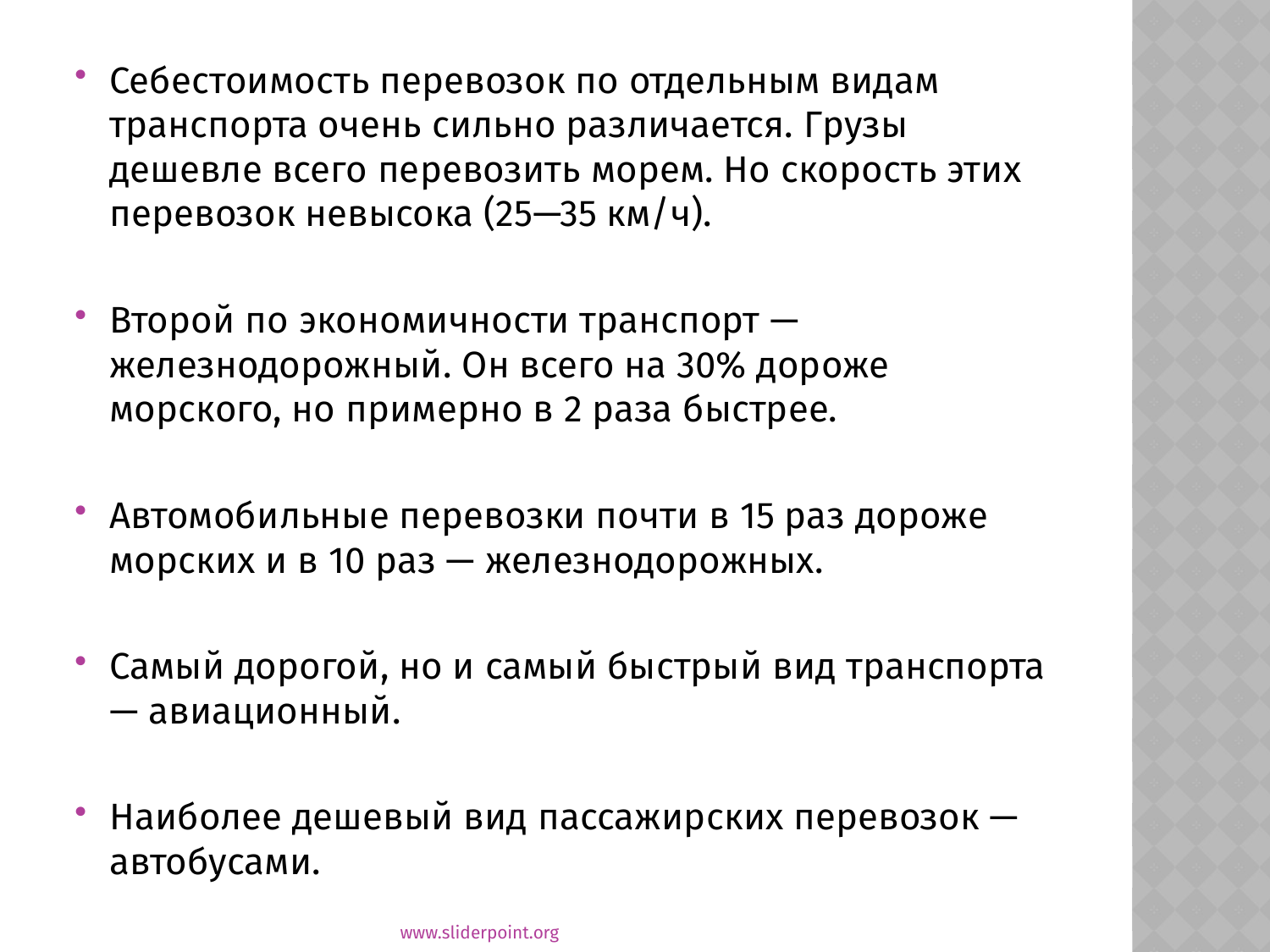

#
Себестоимость перевозок по отдельным видам транспорта очень сильно различается. Грузы дешевле всего перевозить морем. Но скорость этих перевозок невысока (25—35 км/ч).

Второй по экономичности транспорт — железнодорожный. Он всего на 30% дороже морского, но примерно в 2 раза быстрее.

Автомобильные перевозки почти в 15 раз дороже морских и в 10 раз — железнодорожных.

Самый дорогой, но и самый быстрый вид транспорта — авиационный.

Наиболее дешевый вид пассажирских перевозок — автобусами.
www.sliderpoint.org